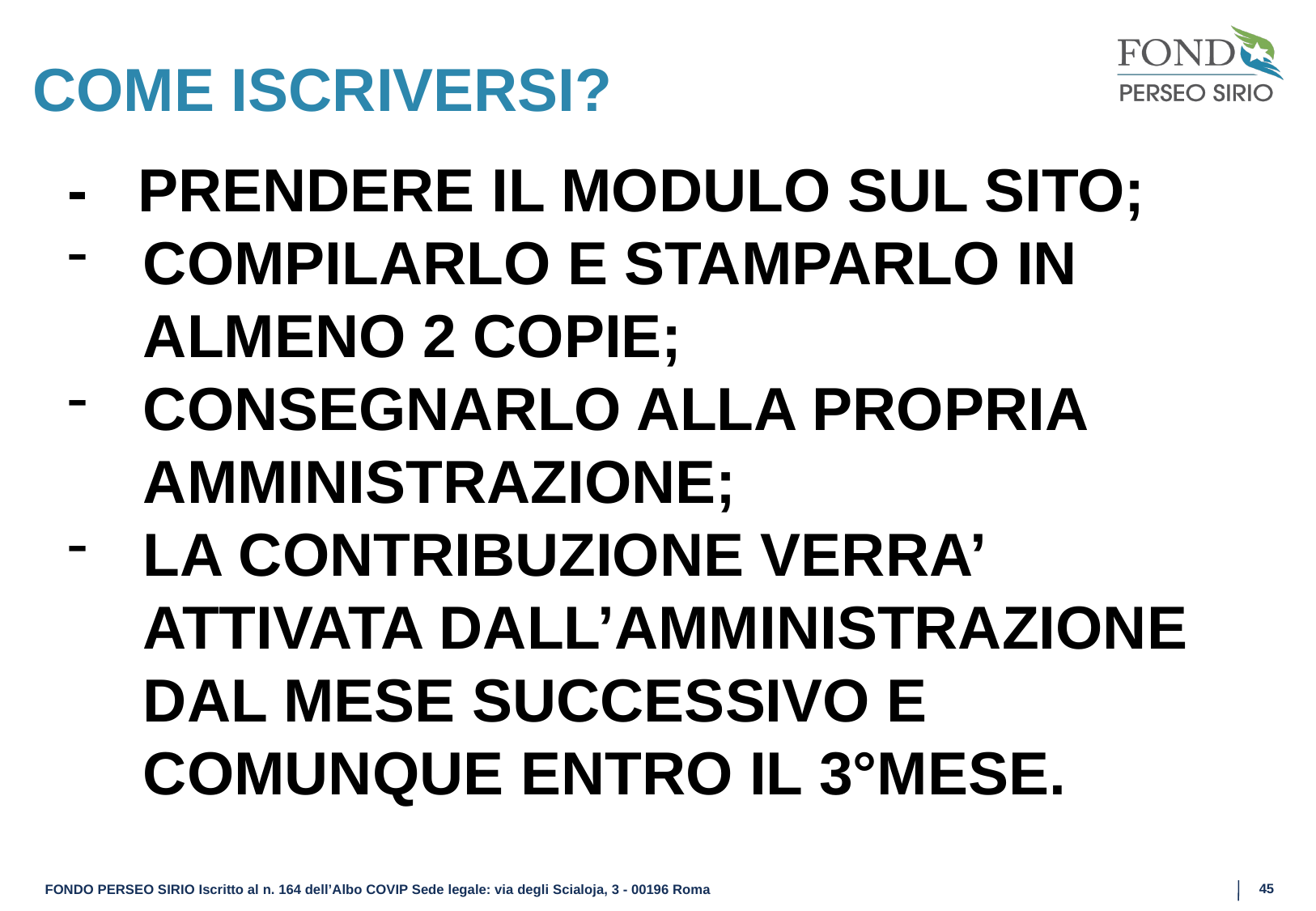

# COME ISCRIVERSI?
-   PRENDERE IL MODULO SUL SITO;
COMPILARLO E STAMPARLO IN ALMENO 2 COPIE;
CONSEGNARLO ALLA PROPRIA AMMINISTRAZIONE;
LA CONTRIBUZIONE VERRA’ ATTIVATA DALL’AMMINISTRAZIONE DAL MESE SUCCESSIVO E COMUNQUE ENTRO IL 3°MESE.

45
FONDO PERSEO SIRIO Iscritto al n. 164 dell’Albo COVIP Sede legale: via degli Scialoja, 3 - 00196 Roma